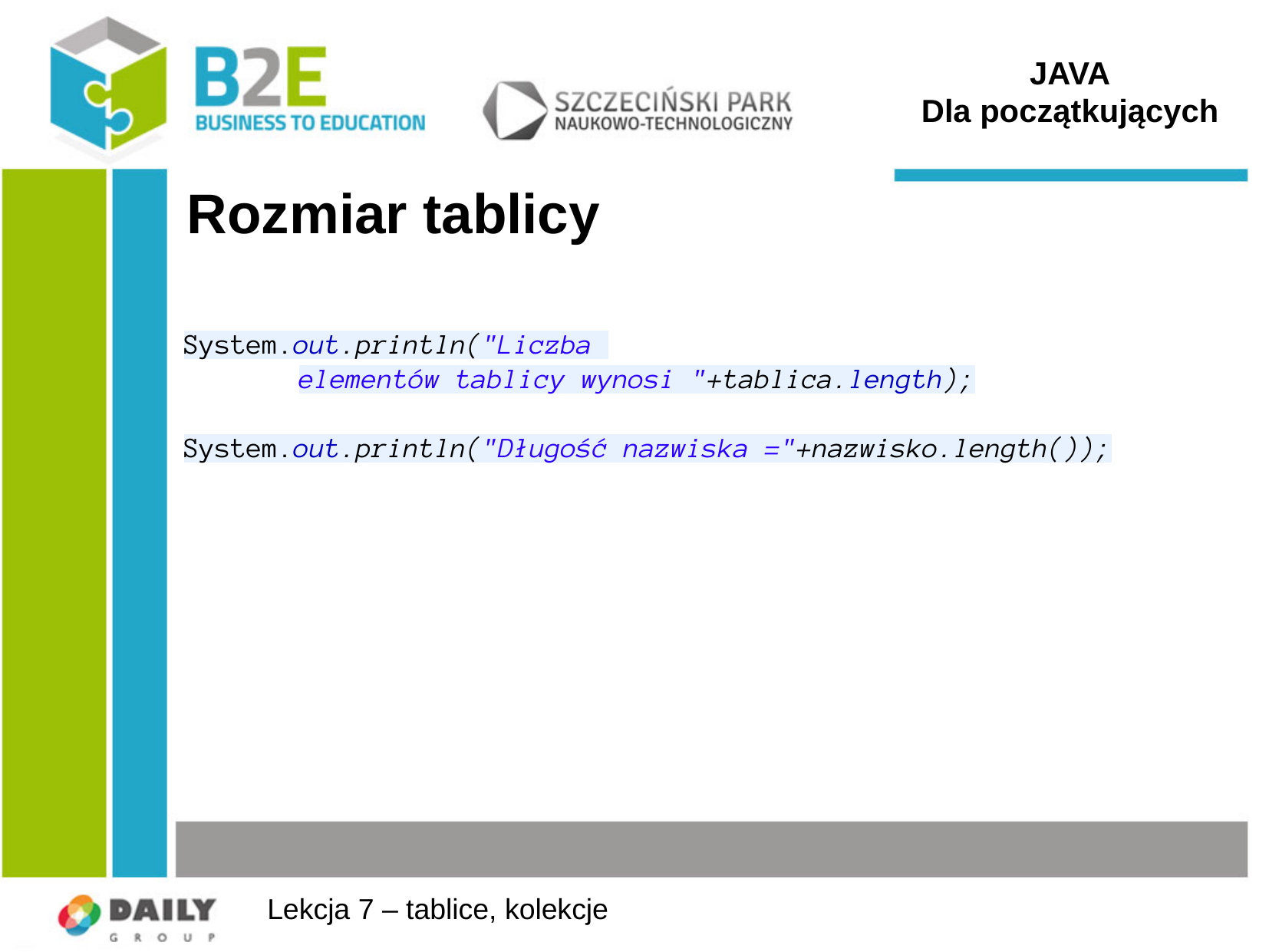

JAVA
Dla początkujących
# Rozmiar tablicy
System.out.println("Liczba
	elementów tablicy wynosi "+tablica.length);

System.out.println("Długość nazwiska ="+nazwisko.length());

Lekcja 7 – tablice, kolekcje